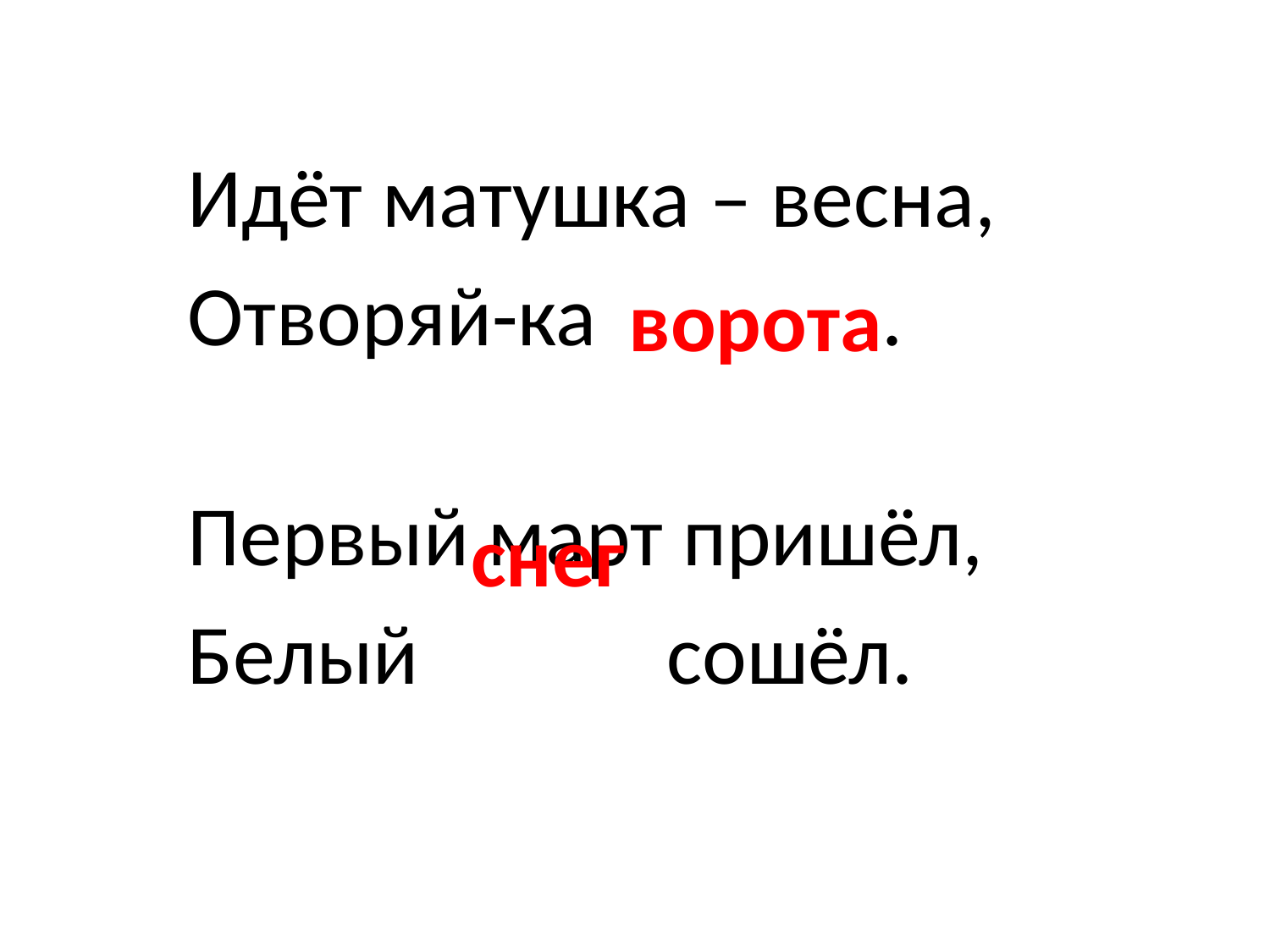

Идёт матушка – весна,
Отворяй-ка               .
Первый март пришёл,
Белый             сошёл.
ворота
снег